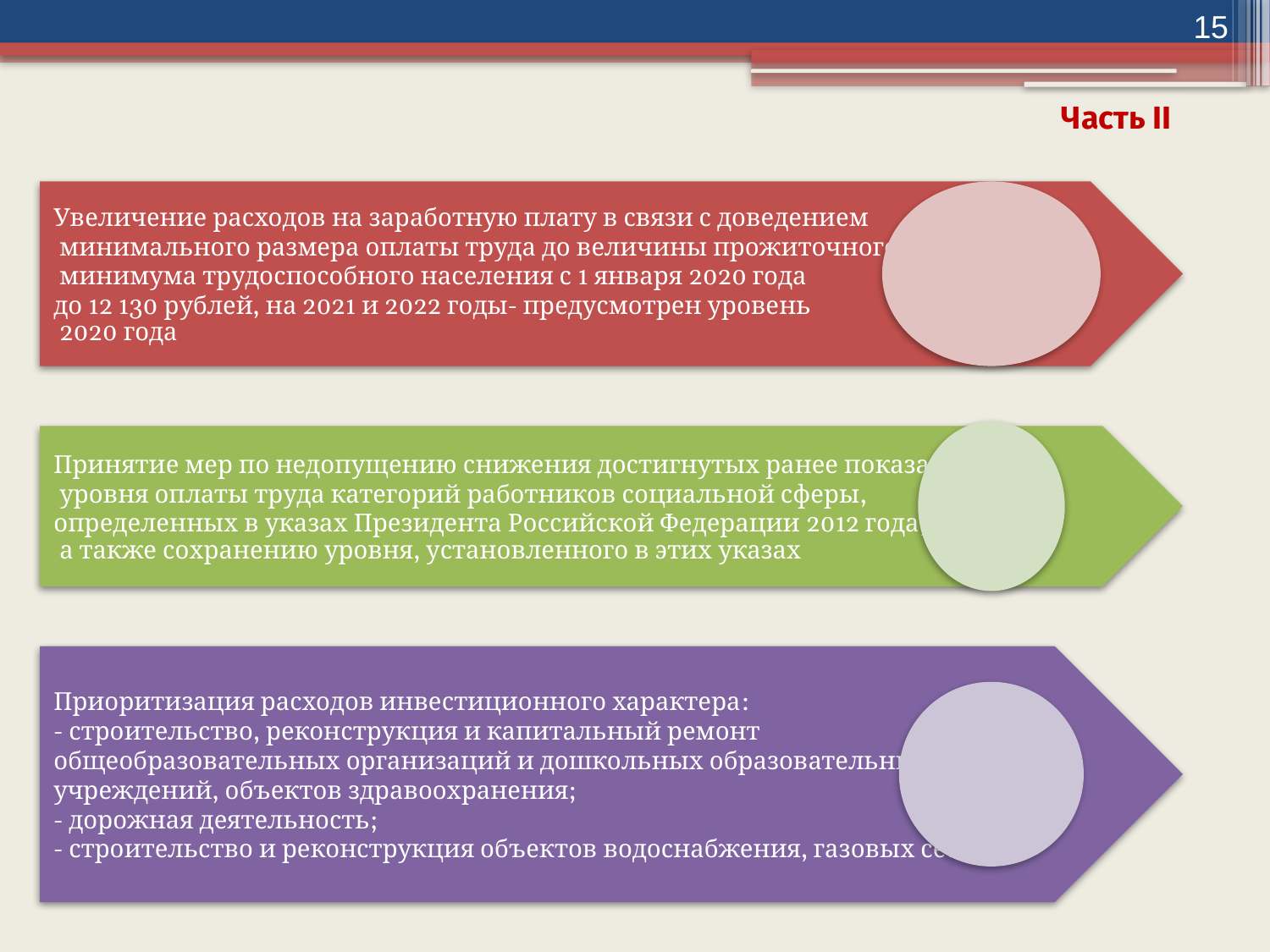

15
# Часть II
Увеличение расходов на заработную плату в связи с доведением
 минимального размера оплаты труда до величины прожиточного
 минимума трудоспособного населения с 1 января 2020 года
до 12 130 рублей, на 2021 и 2022 годы- предусмотрен уровень
 2020 года
Принятие мер по недопущению снижения достигнутых ранее показателей
 уровня оплаты труда категорий работников социальной сферы,
определенных в указах Президента Российской Федерации 2012 года,
 а также сохранению уровня, установленного в этих указах
Приоритизация расходов инвестиционного характера:
- строительство, реконструкция и капитальный ремонт
общеобразовательных организаций и дошкольных образовательных
учреждений, объектов здравоохранения;
- дорожная деятельность;
- строительство и реконструкция объектов водоснабжения, газовых сетей